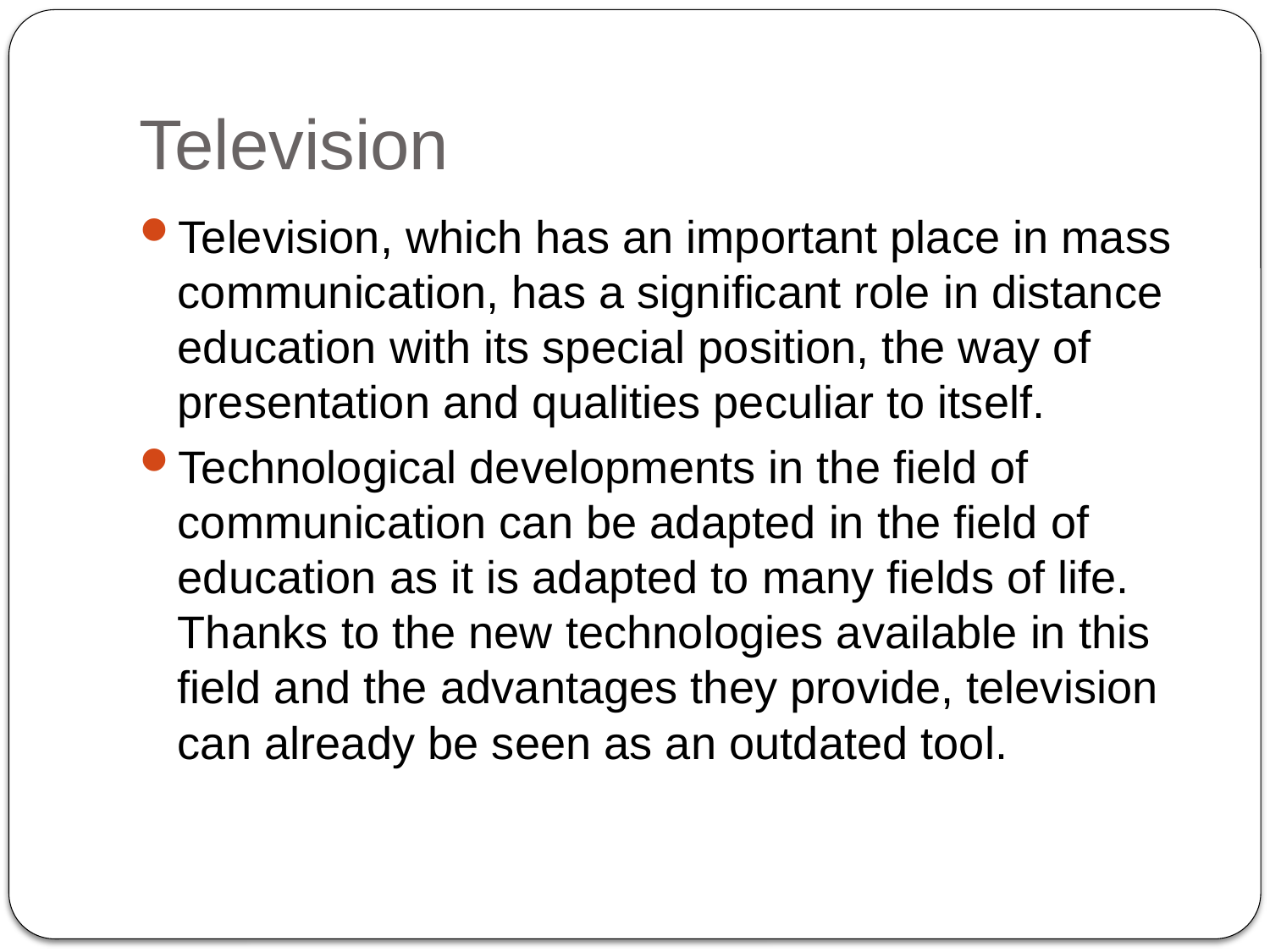

# Television
Television, which has an important place in mass communication, has a significant role in distance education with its special position, the way of presentation and qualities peculiar to itself.
Technological developments in the field of communication can be adapted in the field of education as it is adapted to many fields of life. Thanks to the new technologies available in this field and the advantages they provide, television can already be seen as an outdated tool.